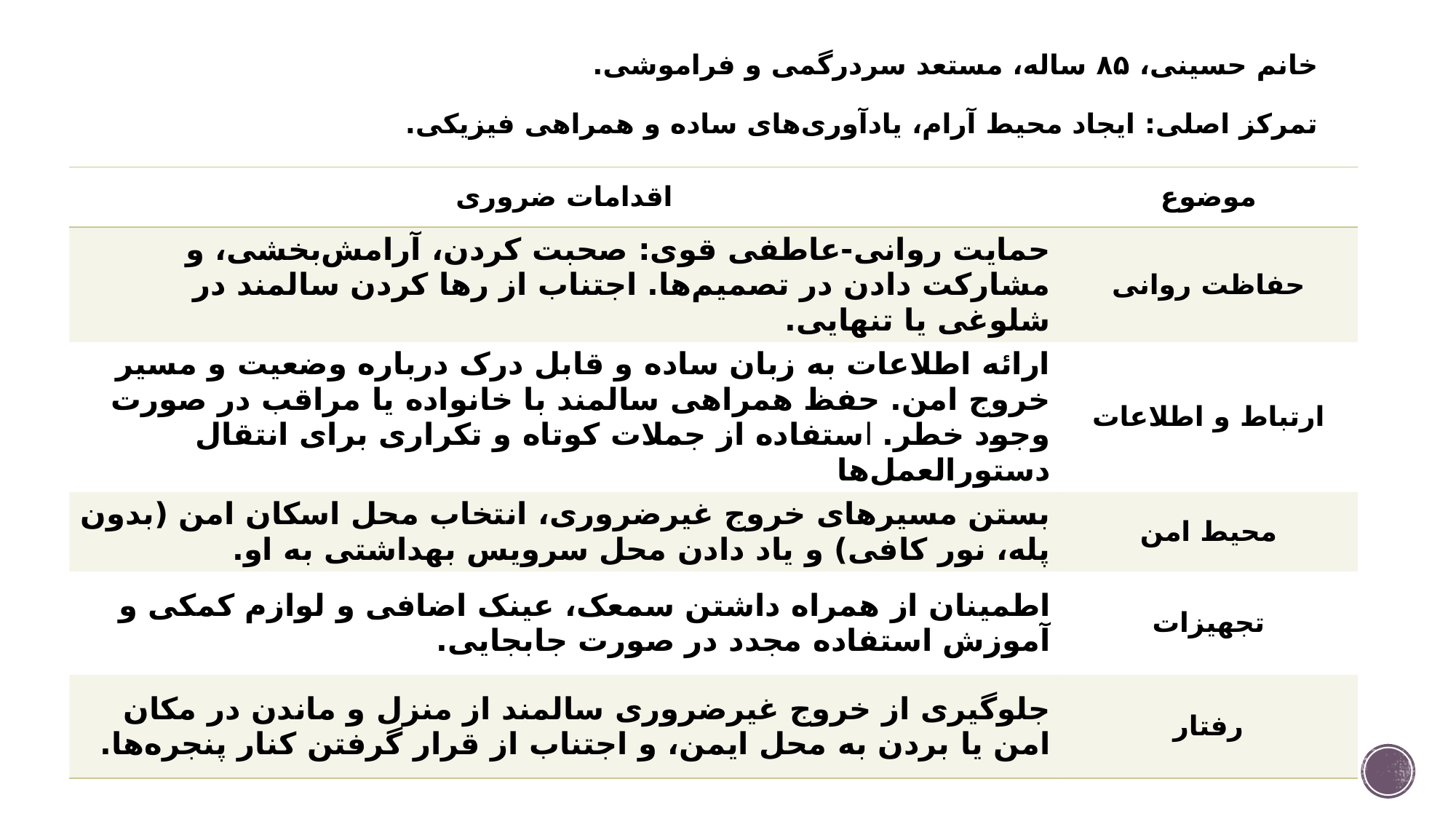

# خانم حسینی، ۸۵ ساله، مستعد سردرگمی و فراموشی. تمرکز اصلی: ایجاد محیط آرام، یادآوری‌های ساده و همراهی فیزیکی.
| اقدامات ضروری | موضوع |
| --- | --- |
| حمایت روانی-عاطفی قوی: صحبت کردن، آرامش‌بخشی، و مشارکت دادن در تصمیم‌ها. اجتناب از رها کردن سالمند در شلوغی یا تنهایی. | حفاظت روانی |
| ارائه اطلاعات به زبان ساده و قابل درک درباره وضعیت و مسیر خروج امن. حفظ همراهی سالمند با خانواده یا مراقب در صورت وجود خطر. استفاده از جملات کوتاه و تکراری برای انتقال دستورالعمل‌ها | ارتباط و اطلاعات |
| بستن مسیرهای خروج غیرضروری، انتخاب محل اسکان امن (بدون پله، نور کافی) و یاد دادن محل سرویس بهداشتی به او. | محیط امن |
| اطمینان از همراه داشتن سمعک، عینک اضافی و لوازم کمکی و آموزش استفاده مجدد در صورت جابجایی. | تجهیزات |
| جلوگیری از خروج غیرضروری سالمند از منزل و ماندن در مکان امن یا بردن به محل ایمن، و اجتناب از قرار گرفتن کنار پنجره‌ها. | رفتار |